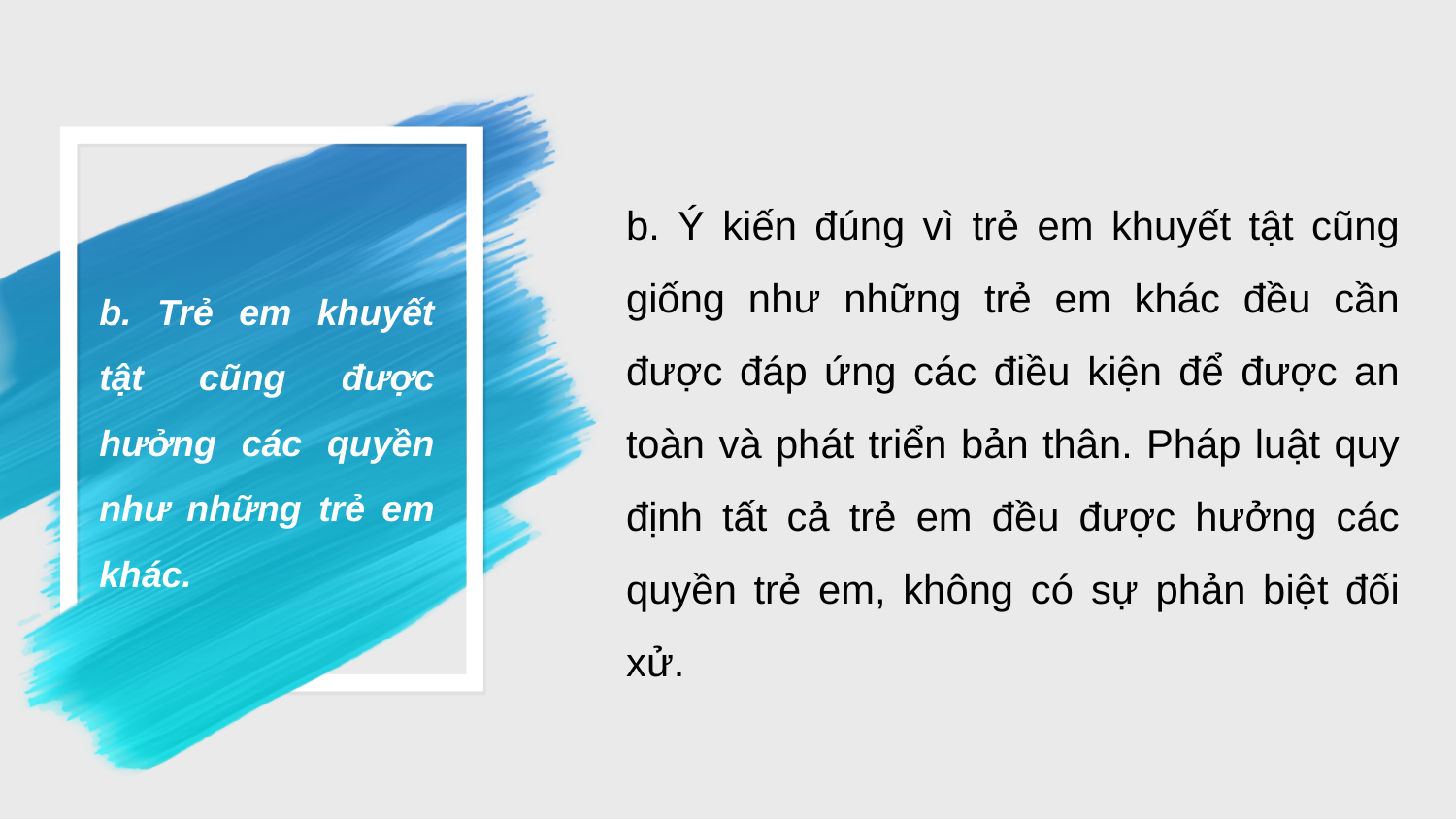

b. Ý kiến đúng vì trẻ em khuyết tật cũng giống như những trẻ em khác đều cần được đáp ứng các điều kiện để được an toàn và phát triển bản thân. Pháp luật quy định tất cả trẻ em đều được hưởng các quyền trẻ em, không có sự phản biệt đối xử.
b. Trẻ em khuyết tật cũng được hưởng các quyền như những trẻ em khác.